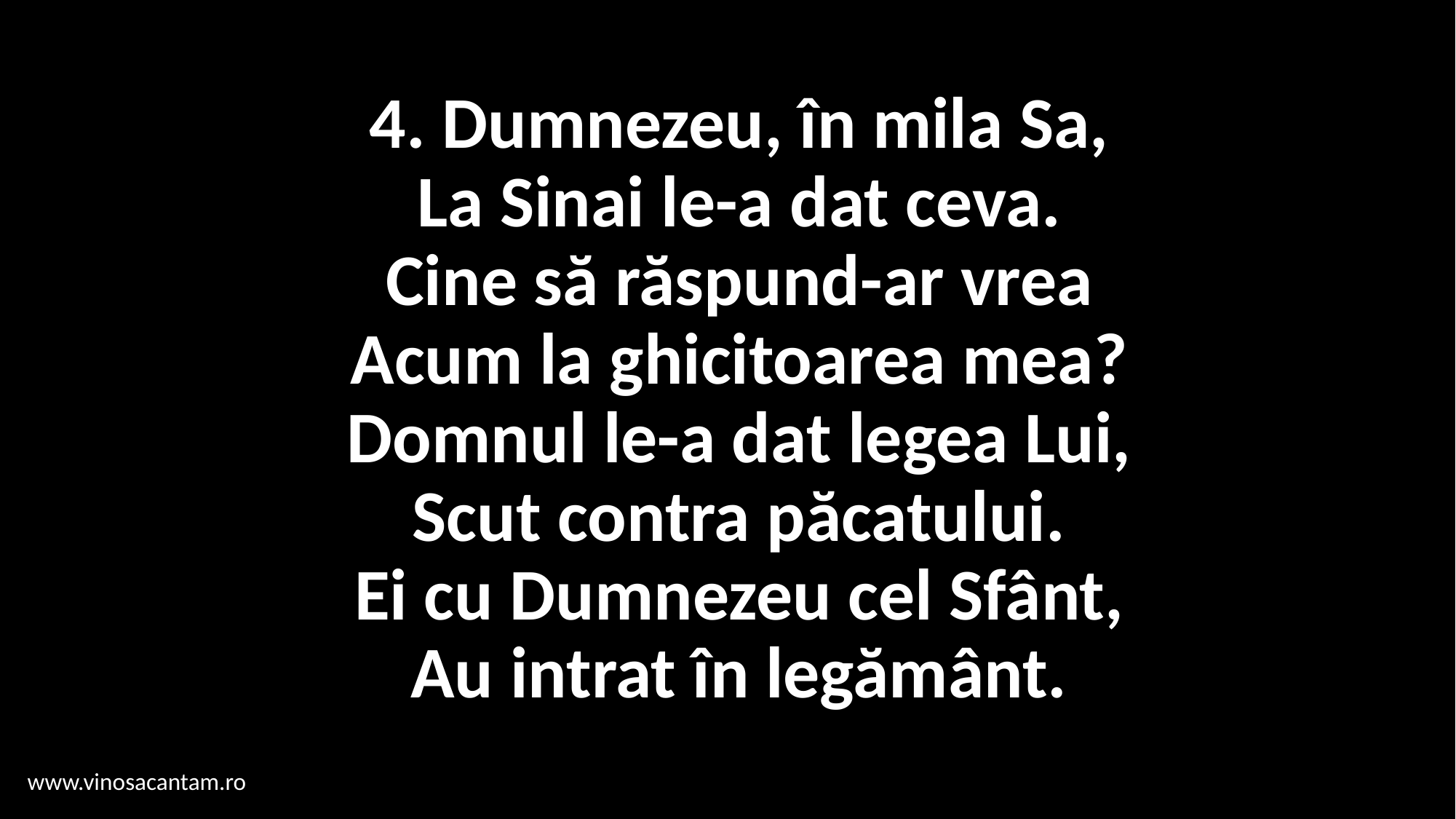

# 4. Dumnezeu, în mila Sa, La Sinai le-a dat ceva. Cine să răspund-ar vrea Acum la ghicitoarea mea? Domnul le-a dat legea Lui, Scut contra păcatului. Ei cu Dumnezeu cel Sfânt, Au intrat în legământ.
www.vinosacantam.ro